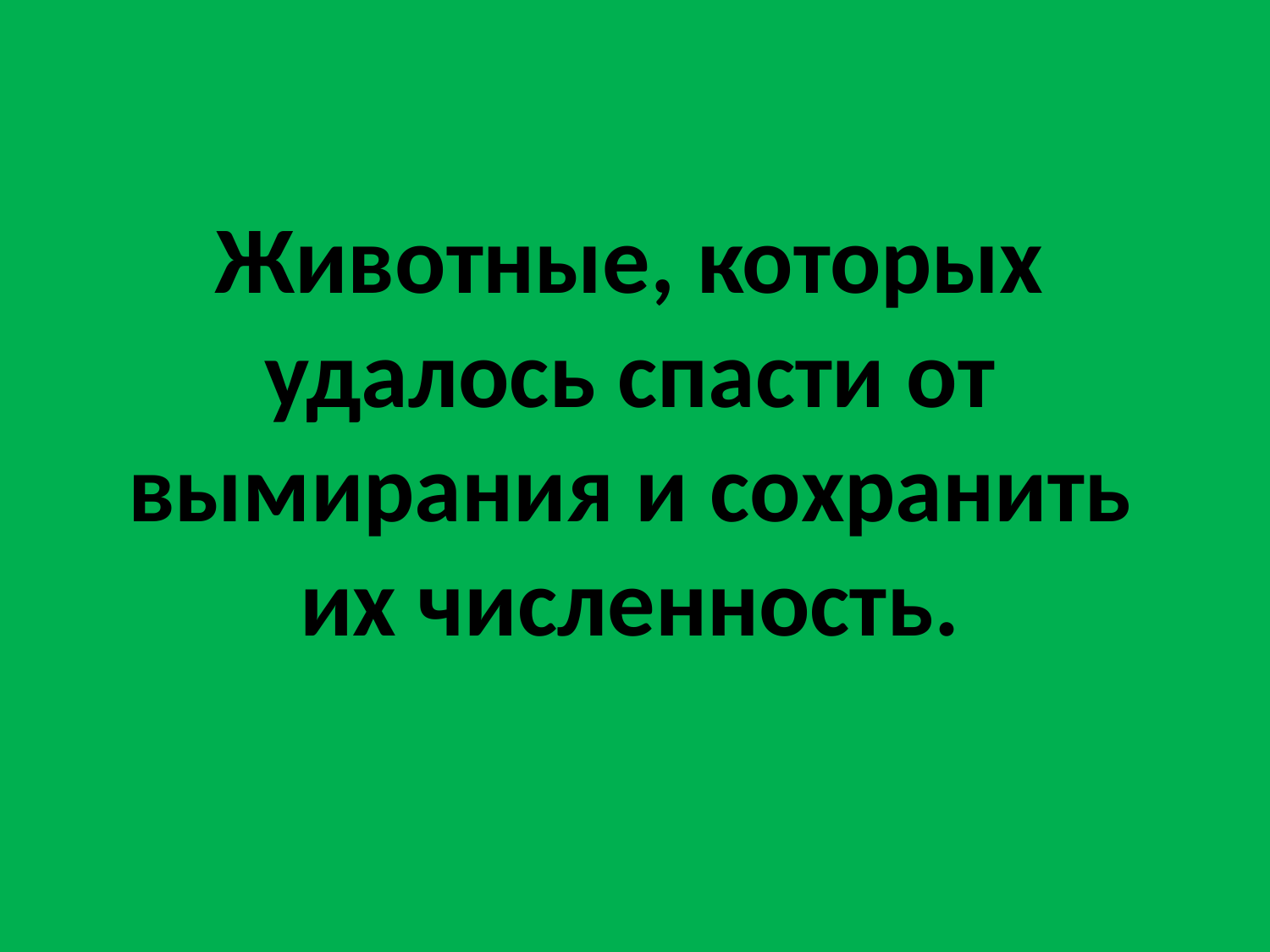

Животные, которых удалось спасти от вымирания и сохранить их численность.